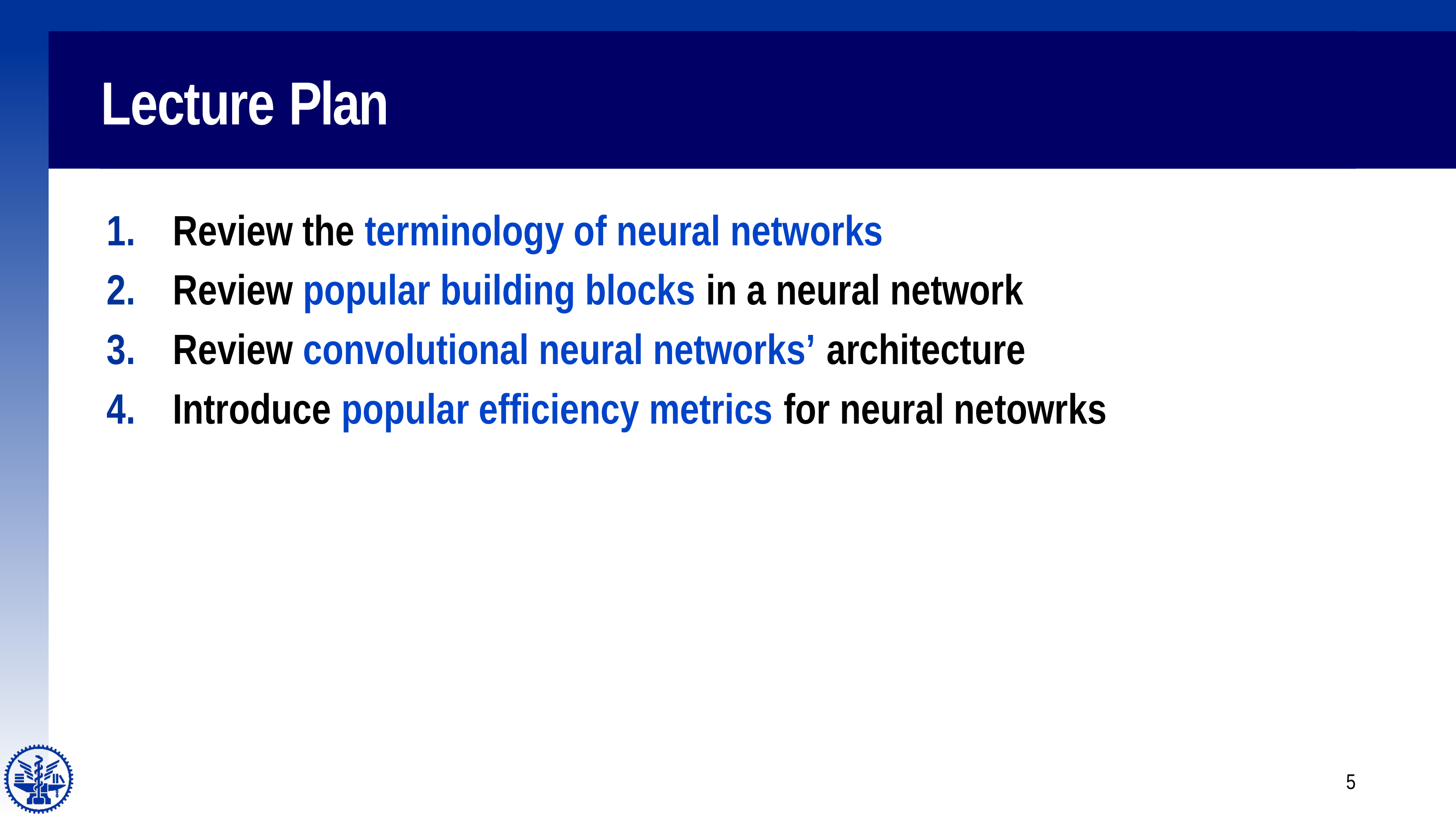

# Lecture Plan
Review the terminology of neural networks
Review popular building blocks in a neural network
Review convolutional neural networks’ architecture
Introduce popular efficiency metrics for neural netowrks
5